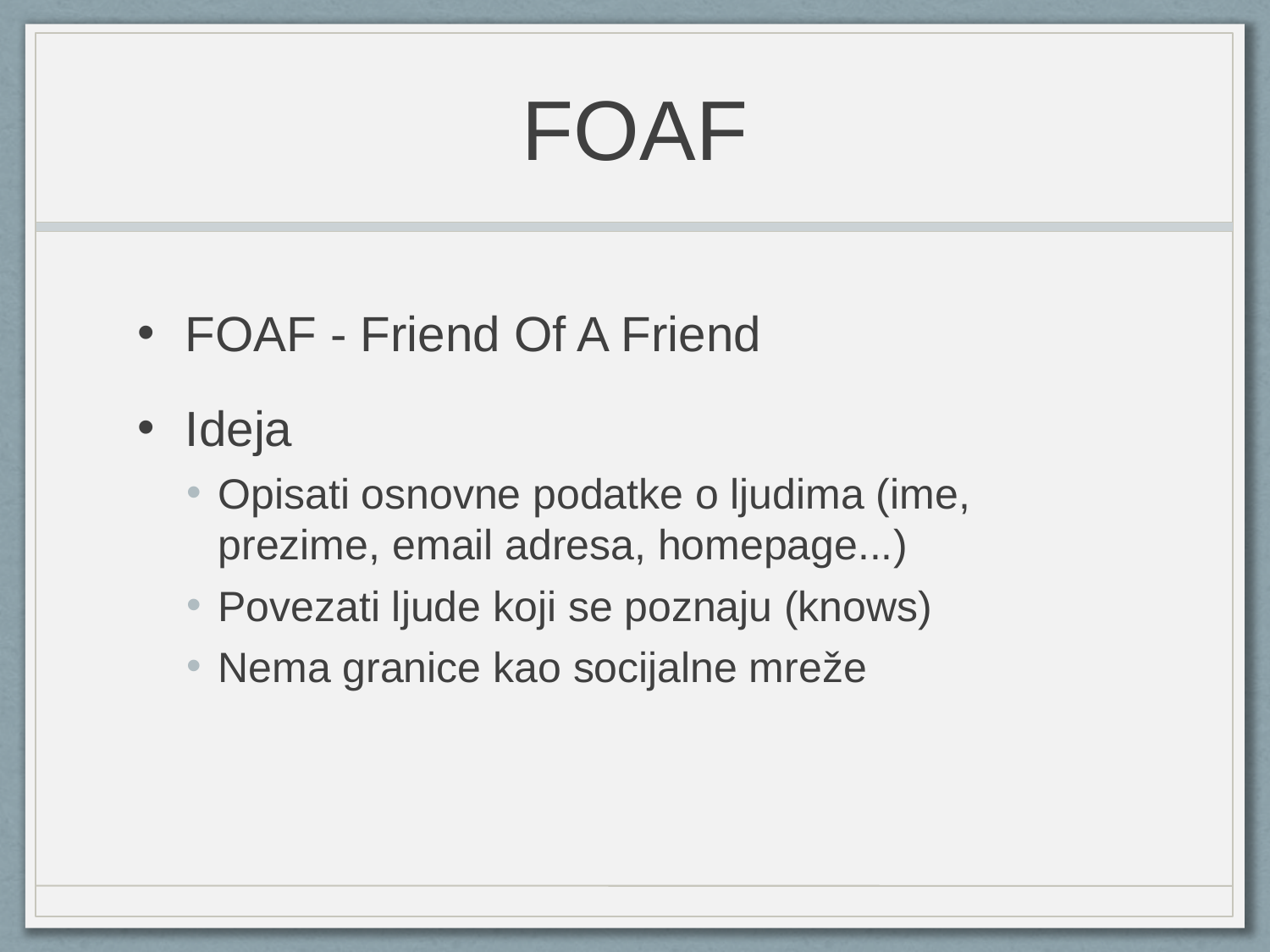

# FOAF
FOAF - Friend Of A Friend
Ideja
Opisati osnovne podatke o ljudima (ime, prezime, email adresa, homepage...)
Povezati ljude koji se poznaju (knows)
Nema granice kao socijalne mreže